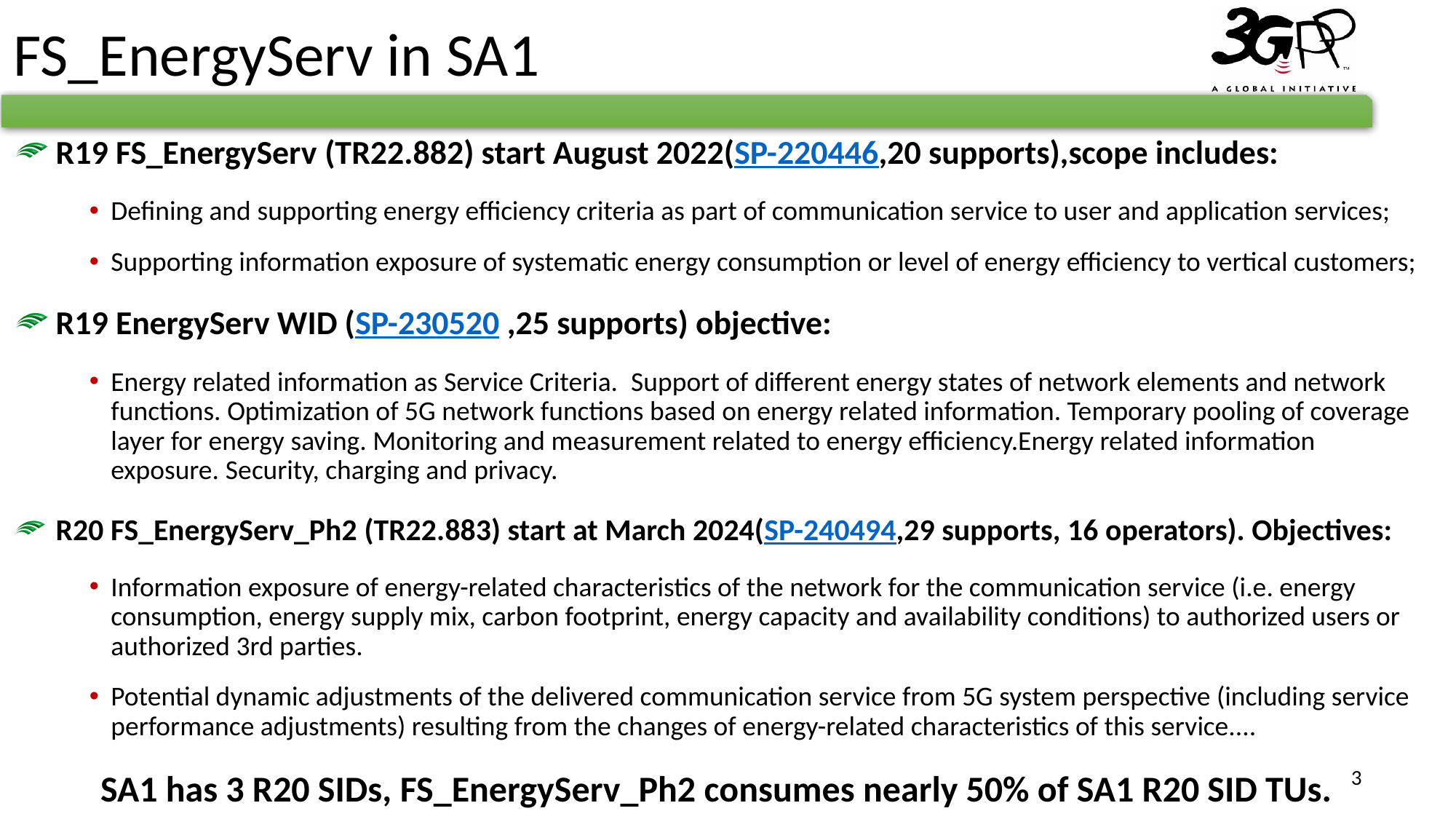

# FS_EnergyServ in SA1
R19 FS_EnergyServ (TR22.882) start August 2022(SP-220446,20 supports),scope includes:
Defining and supporting energy efficiency criteria as part of communication service to user and application services;
Supporting information exposure of systematic energy consumption or level of energy efficiency to vertical customers;
R19 EnergyServ WID (SP-230520 ,25 supports) objective:
Energy related information as Service Criteria.  Support of different energy states of network elements and network functions. Optimization of 5G network functions based on energy related information. Temporary pooling of coverage layer for energy saving. Monitoring and measurement related to energy efficiency.Energy related information exposure. Security, charging and privacy.
R20 FS_EnergyServ_Ph2 (TR22.883) start at March 2024(SP-240494,29 supports, 16 operators). Objectives:
Information exposure of energy-related characteristics of the network for the communication service (i.e. energy consumption, energy supply mix, carbon footprint, energy capacity and availability conditions) to authorized users or authorized 3rd parties.
Potential dynamic adjustments of the delivered communication service from 5G system perspective (including service performance adjustments) resulting from the changes of energy-related characteristics of this service....
SA1 has 3 R20 SIDs, FS_EnergyServ_Ph2 consumes nearly 50% of SA1 R20 SID TUs.